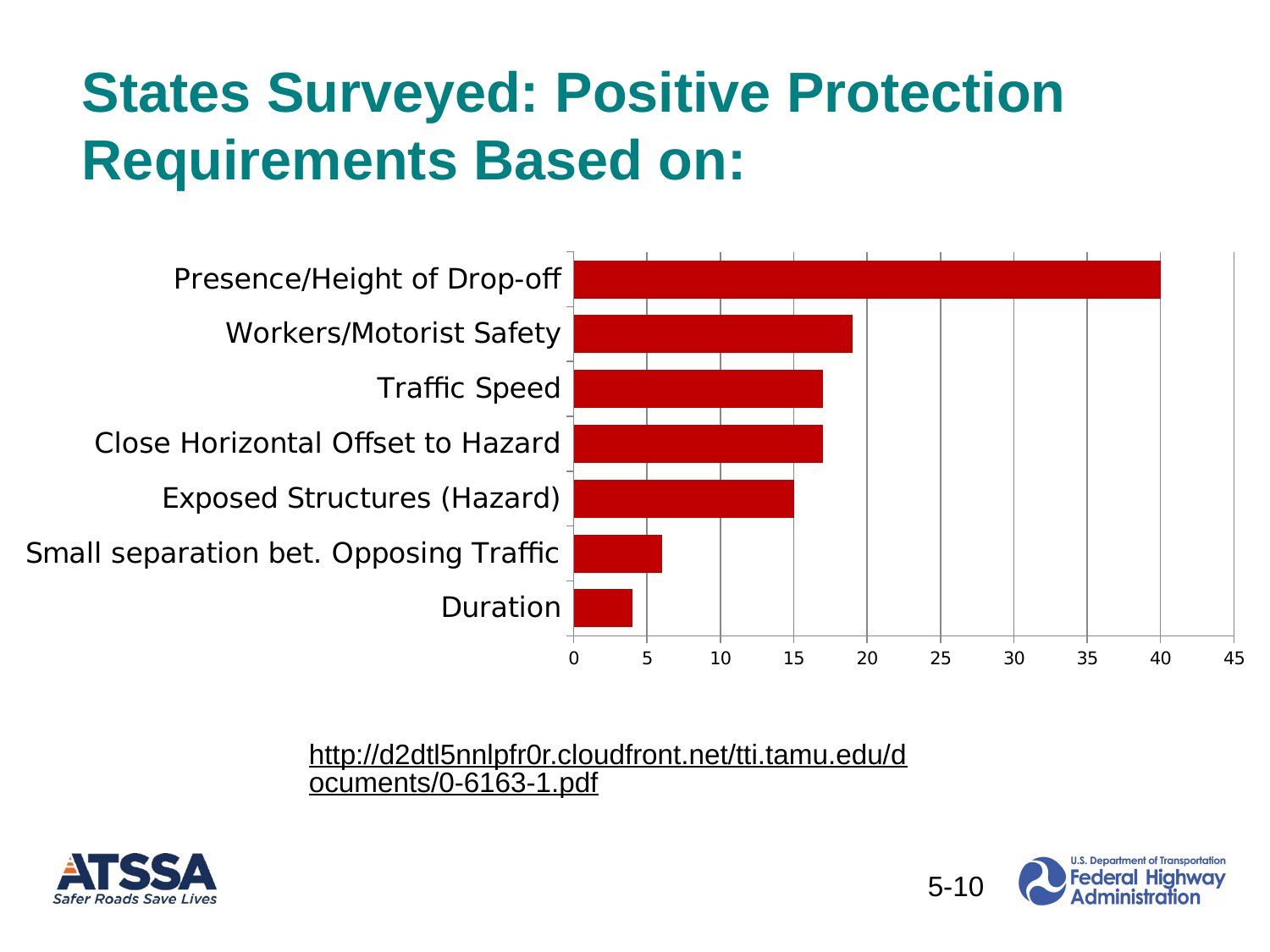

# States Surveyed: Positive Protection Requirements Based on:

### Chart

| Category |  |
|---|---|
| Duration | 4.0 |
| Small separation bet. Opposing Traffic | 6.0 |
| Exposed Structures (Hazard) | 15.0 |
| Close Horizontal Offset to Hazard | 17.0 |
| Traffic Speed | 17.0 |
| Workers/Motorist Safety | 19.0 |
| Presence/Height of Drop-off | 40.0 |
http://d2dtl5nnlpfr0r.cloudfront.net/tti.tamu.edu/documents/0-6163-1.pdf